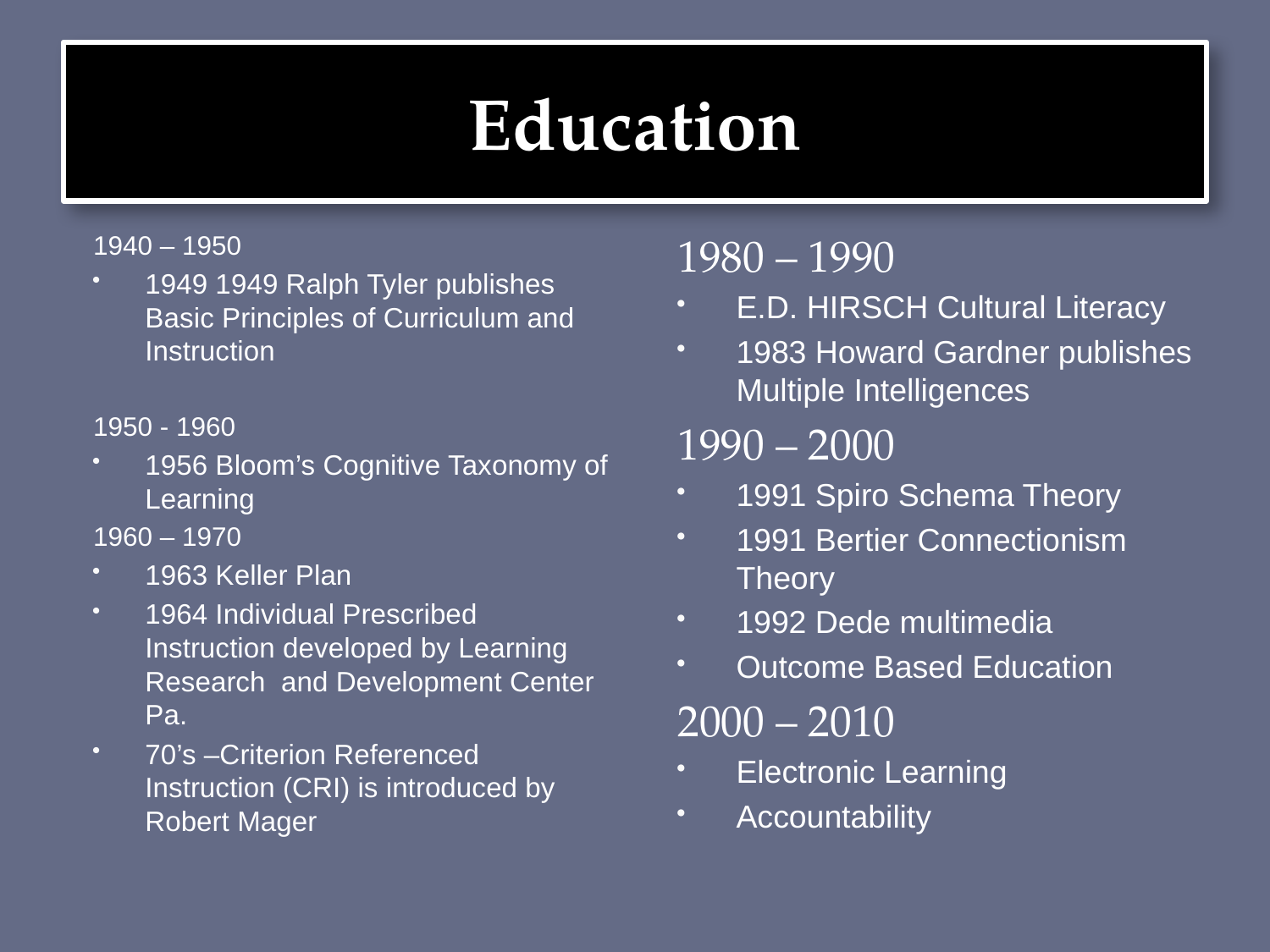

# Education
1940 – 1950
1949 1949 Ralph Tyler publishes Basic Principles of Curriculum and Instruction

1950 - 1960
1956 Bloom’s Cognitive Taxonomy of Learning
1960 – 1970
1963 Keller Plan
1964 Individual Prescribed Instruction developed by Learning Research  and Development Center Pa.
70’s –Criterion Referenced Instruction (CRI) is introduced by Robert Mager

1980 – 1990
E.D. HIRSCH Cultural Literacy
1983 Howard Gardner publishes Multiple Intelligences
1990 – 2000
1991 Spiro Schema Theory
1991 Bertier Connectionism Theory
1992 Dede multimedia
Outcome Based Education
2000 – 2010
Electronic Learning
Accountability